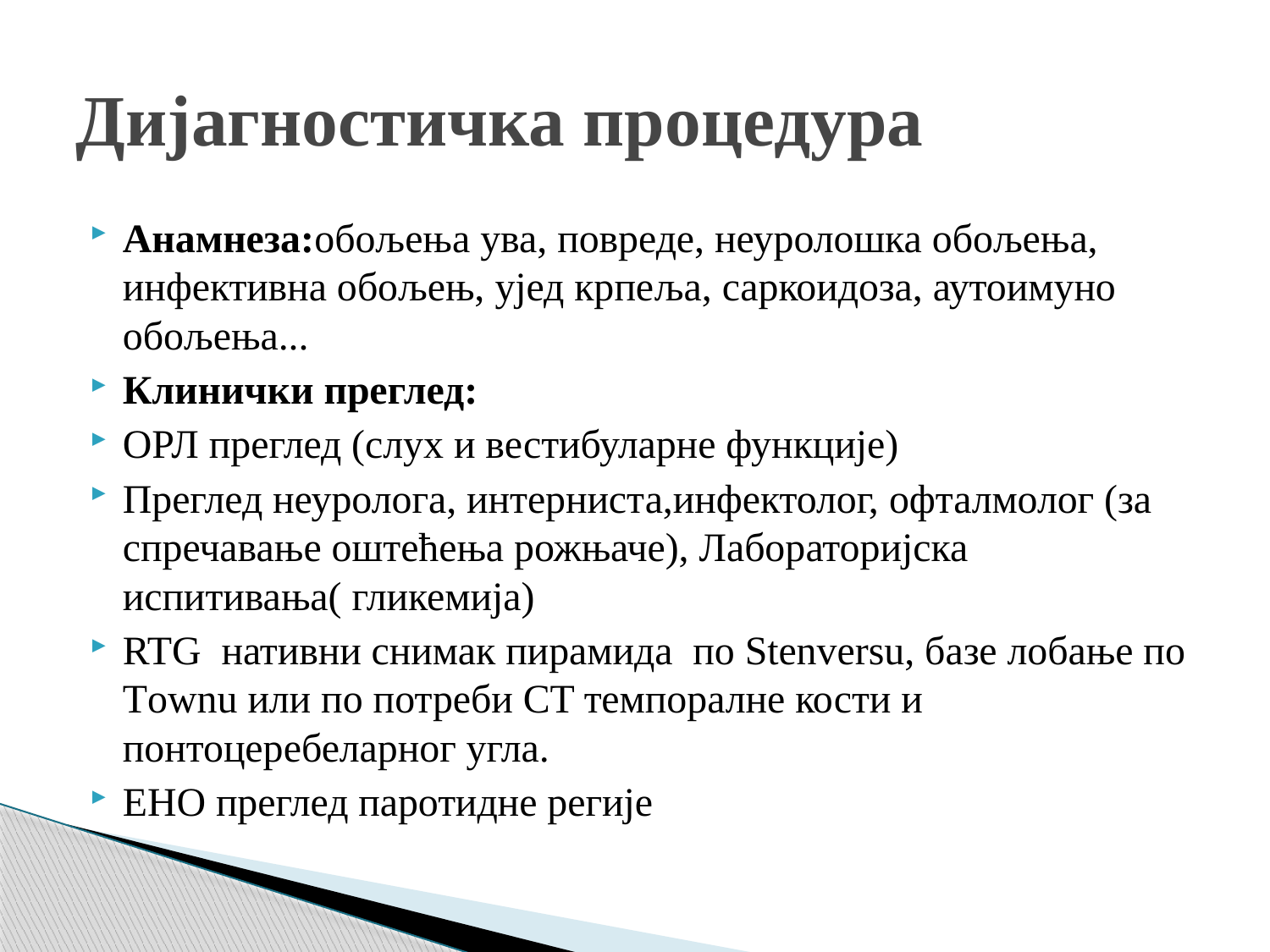

# Дијагностичка процедура
Анамнеза:обољења ува, повреде, неуролошка обољења, инфективна обољењ, ујед крпеља, саркоидоза, аутоимуно обољења...
Клинички преглед:
ОРЛ преглед (слух и вестибуларне функције)
Преглед неуролога, интерниста,инфектолог, офталмолог (за спречавање оштећења рожњаче), Лабораторијска испитивања( гликемија)
RTG  нативни снимак пирамида  по Stenversu, базе лобање по Тownu или по потреби CT темпоралне кости и понтоцеребеларног угла.
ЕHO преглед паротидне регије